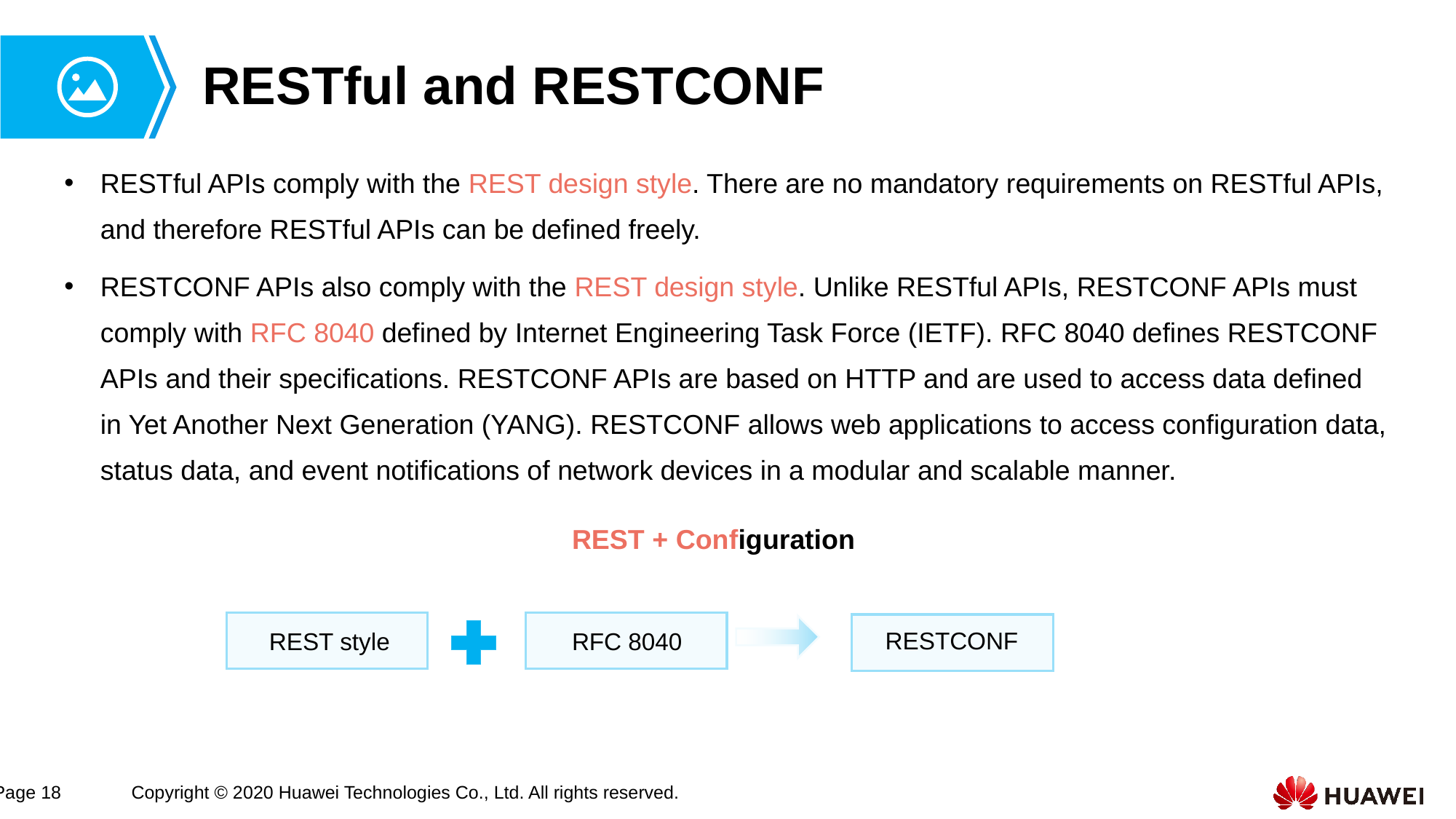

# RESTful and RESTCONF
RESTful APIs comply with the REST design style. There are no mandatory requirements on RESTful APIs, and therefore RESTful APIs can be defined freely.
RESTCONF APIs also comply with the REST design style. Unlike RESTful APIs, RESTCONF APIs must comply with RFC 8040 defined by Internet Engineering Task Force (IETF). RFC 8040 defines RESTCONF APIs and their specifications. RESTCONF APIs are based on HTTP and are used to access data defined in Yet Another Next Generation (YANG). RESTCONF allows web applications to access configuration data, status data, and event notifications of network devices in a modular and scalable manner.

REST + Configuration

RESTCONF
REST style
RFC 8040